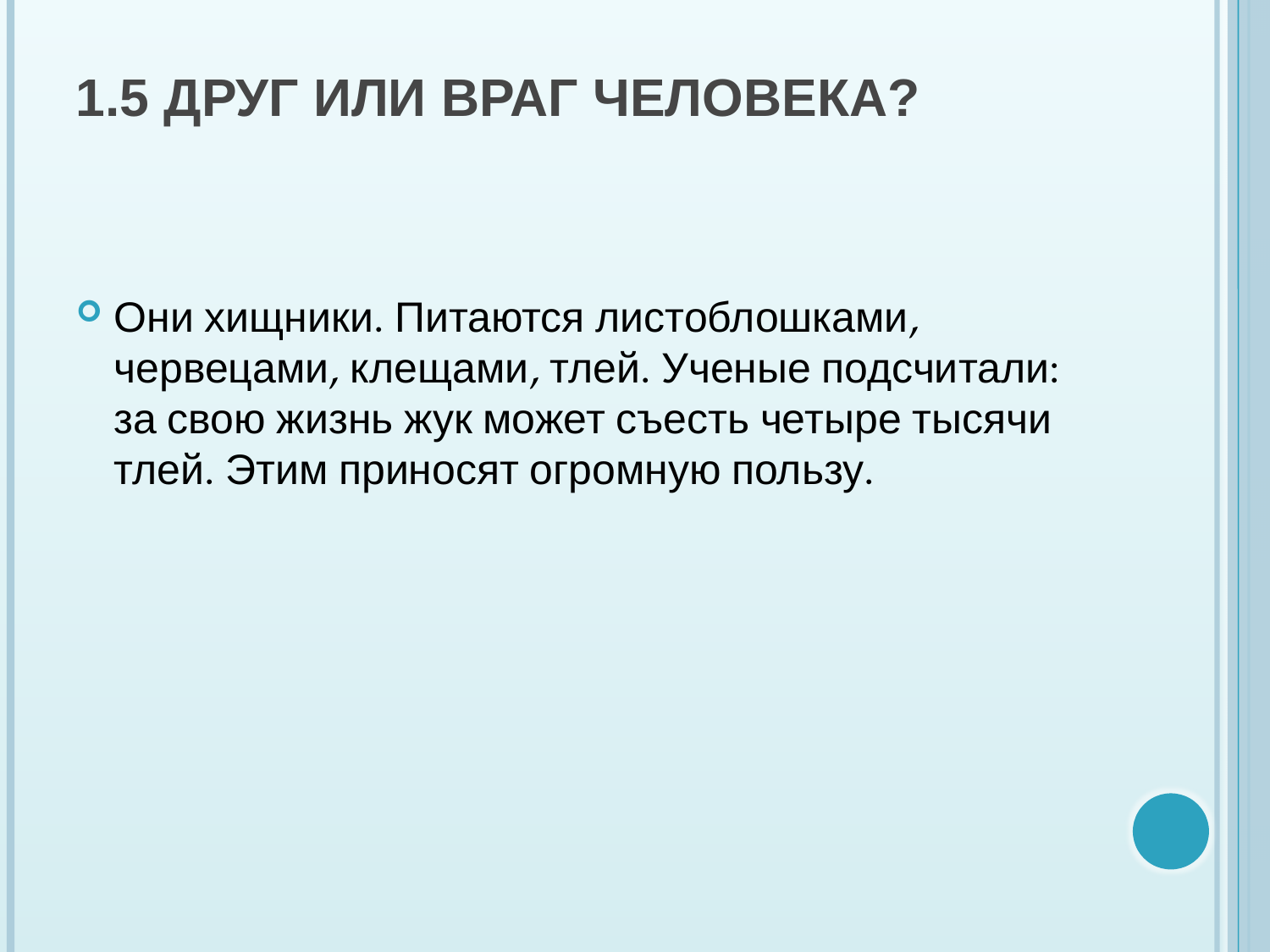

# 1.5 Друг или враг человека?

Они хищники. Питаются листоблошками, червецами, клещами, тлей. Ученые подсчитали: за свою жизнь жук может съесть четыре тысячи тлей. Этим приносят огромную пользу.